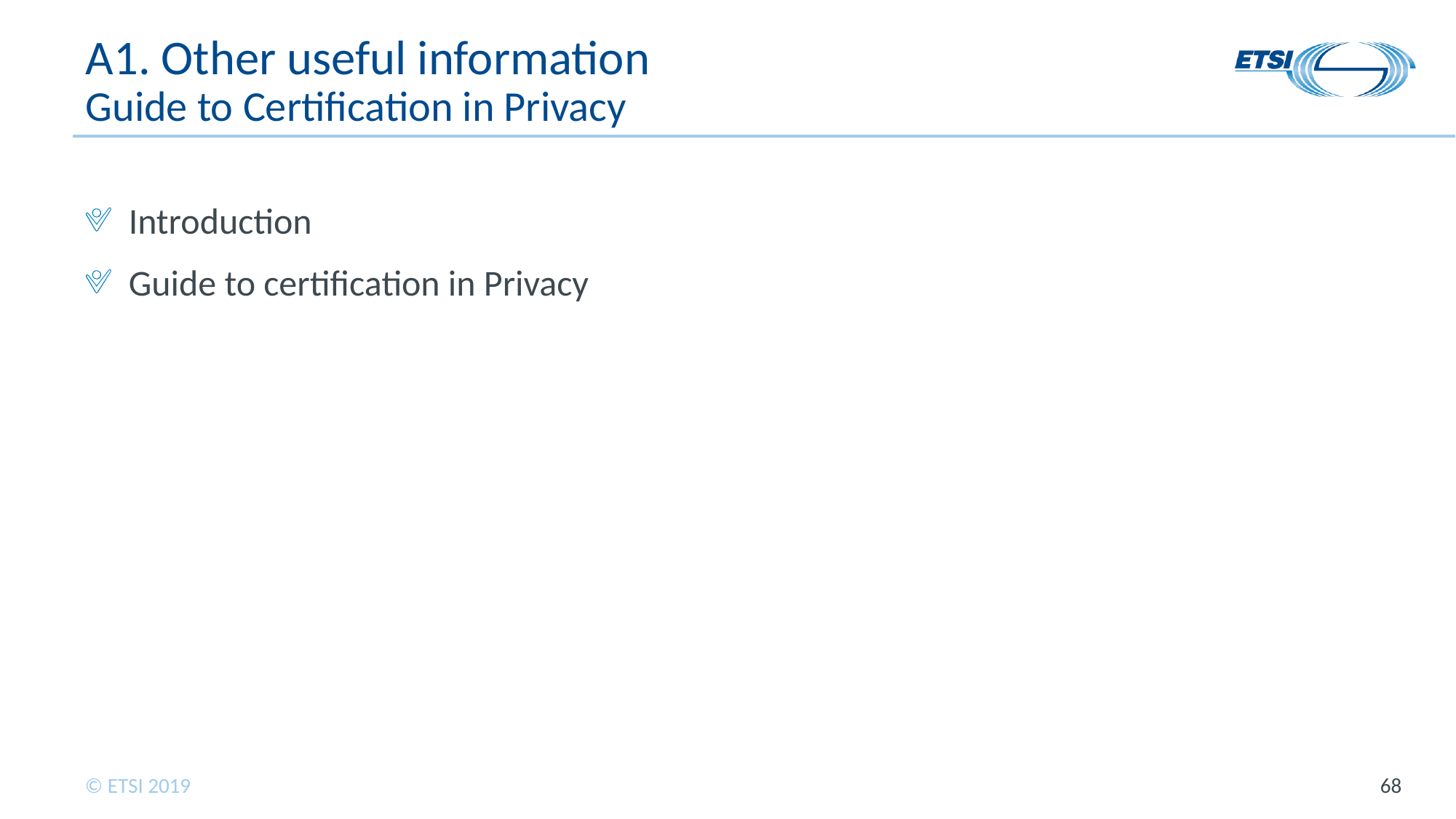

# A1. Other useful information Guide to Certification in Privacy
Introduction
Guide to certification in Privacy